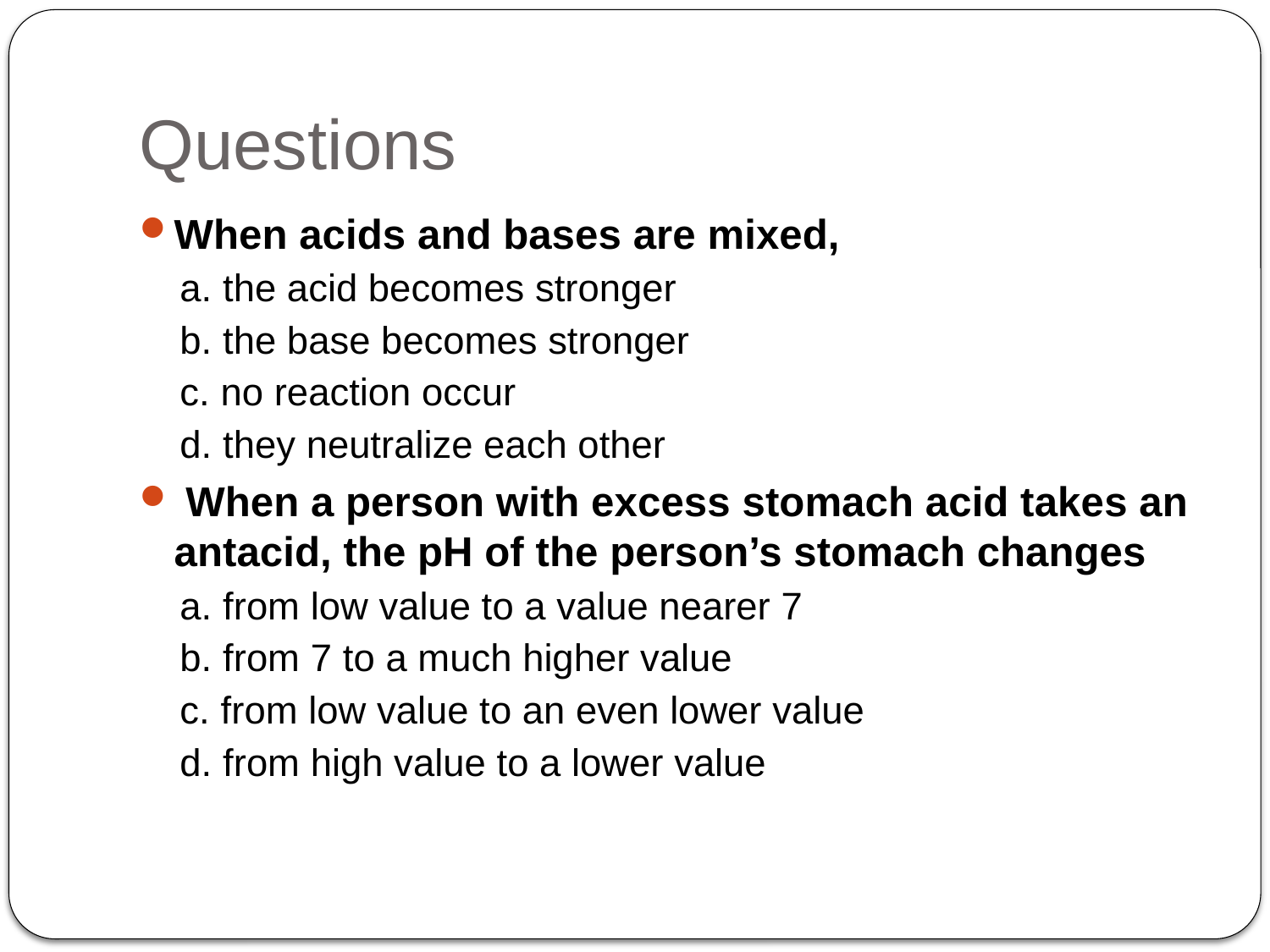

# Questions
When acids and bases are mixed,
a. the acid becomes stronger
b. the base becomes stronger
c. no reaction occur
d. they neutralize each other
 When a person with excess stomach acid takes an antacid, the pH of the person’s stomach changes
a. from low value to a value nearer 7
b. from 7 to a much higher value
c. from low value to an even lower value
d. from high value to a lower value